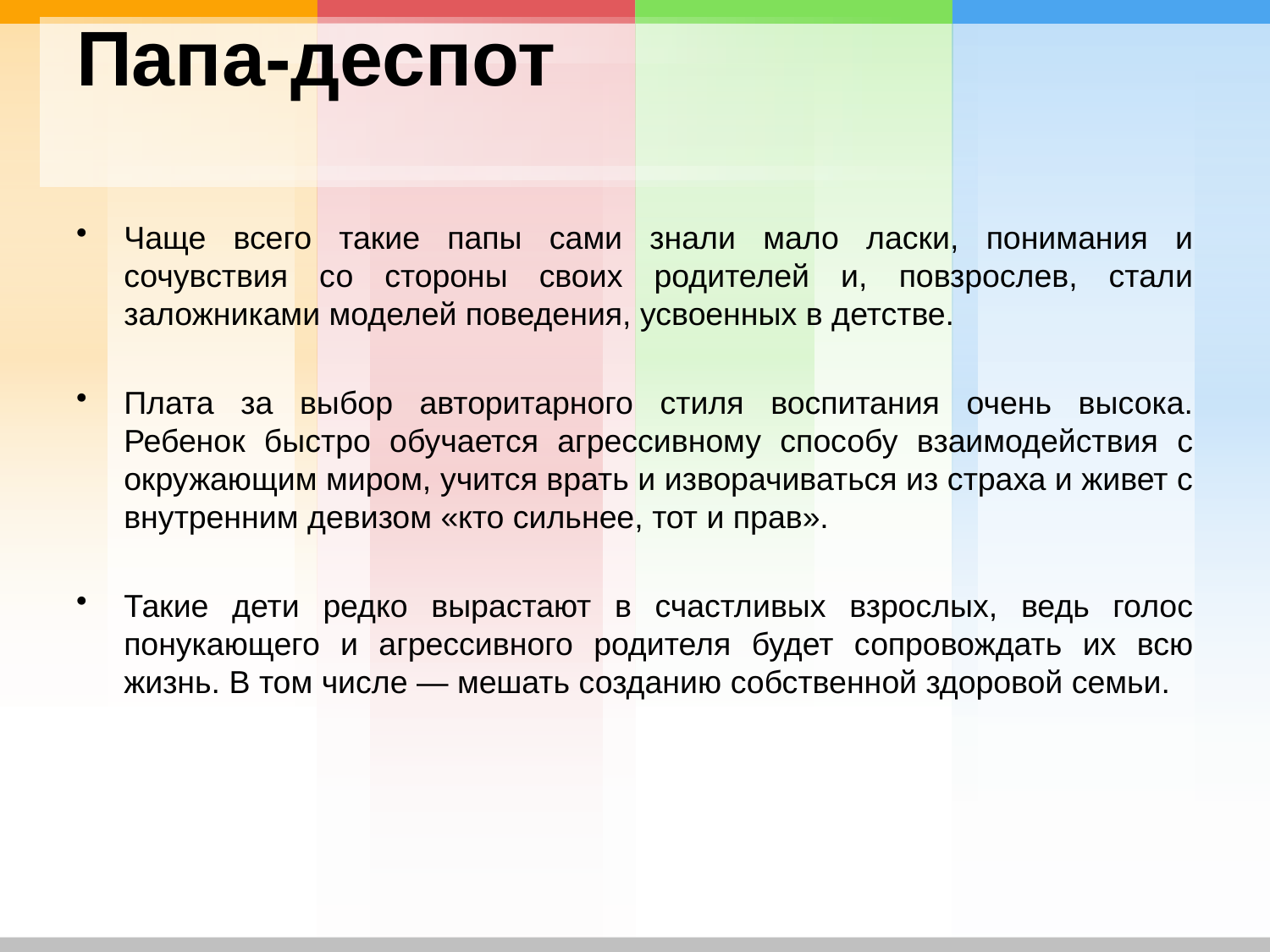

# Папа-деспот
Чаще всего такие папы сами знали мало ласки, понимания и сочувствия со стороны своих родителей и, повзрослев, стали заложниками моделей поведения, усвоенных в детстве.

Плата за выбор авторитарного стиля воспитания очень высока. Ребенок быстро обучается агрессивному способу взаимодействия с окружающим миром, учится врать и изворачиваться из страха и живет с внутренним девизом «кто сильнее, тот и прав».

Такие дети редко вырастают в счастливых взрослых, ведь голос понукающего и агрессивного родителя будет сопровождать их всю жизнь. В том числе — мешать созданию собственной здоровой семьи.